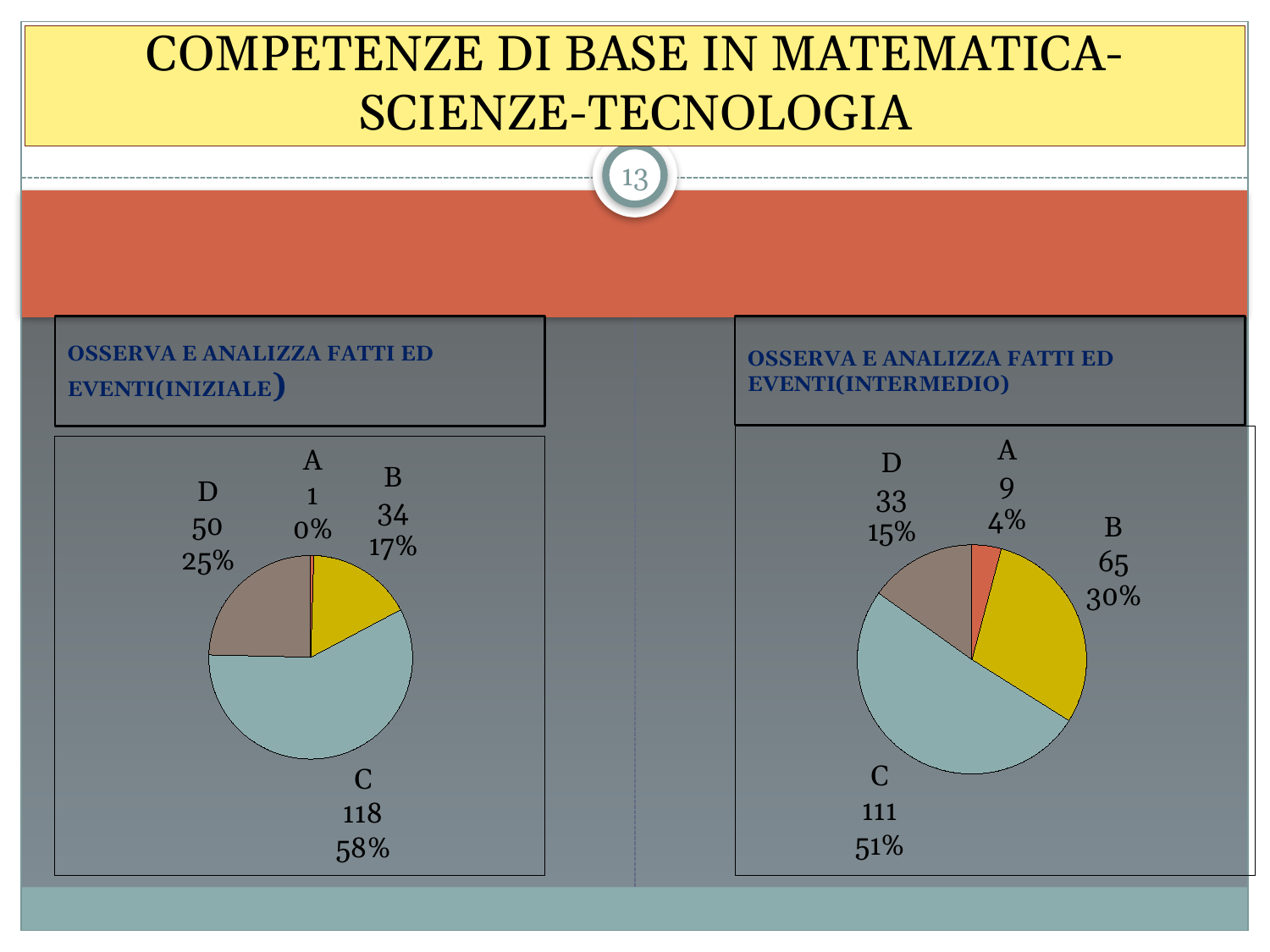

# COMPETENZE DI BASE IN MATEMATICA-SCIENZE-TECNOLOGIA
13
OSSERVA E ANALIZZA FATTI ED EVENTI(INIZIALE)
OSSERVA E ANALIZZA FATTI ED EVENTI(INTERMEDIO)

### Chart

| Category | Vendite |
|---|---|
| A | 9.0 |
| B | 65.0 |
| C | 111.0 |
| D | 33.0 |

### Chart

| Category | Vendite |
|---|---|
| A | 1.0 |
| B | 34.0 |
| C | 118.0 |
| D | 50.0 |